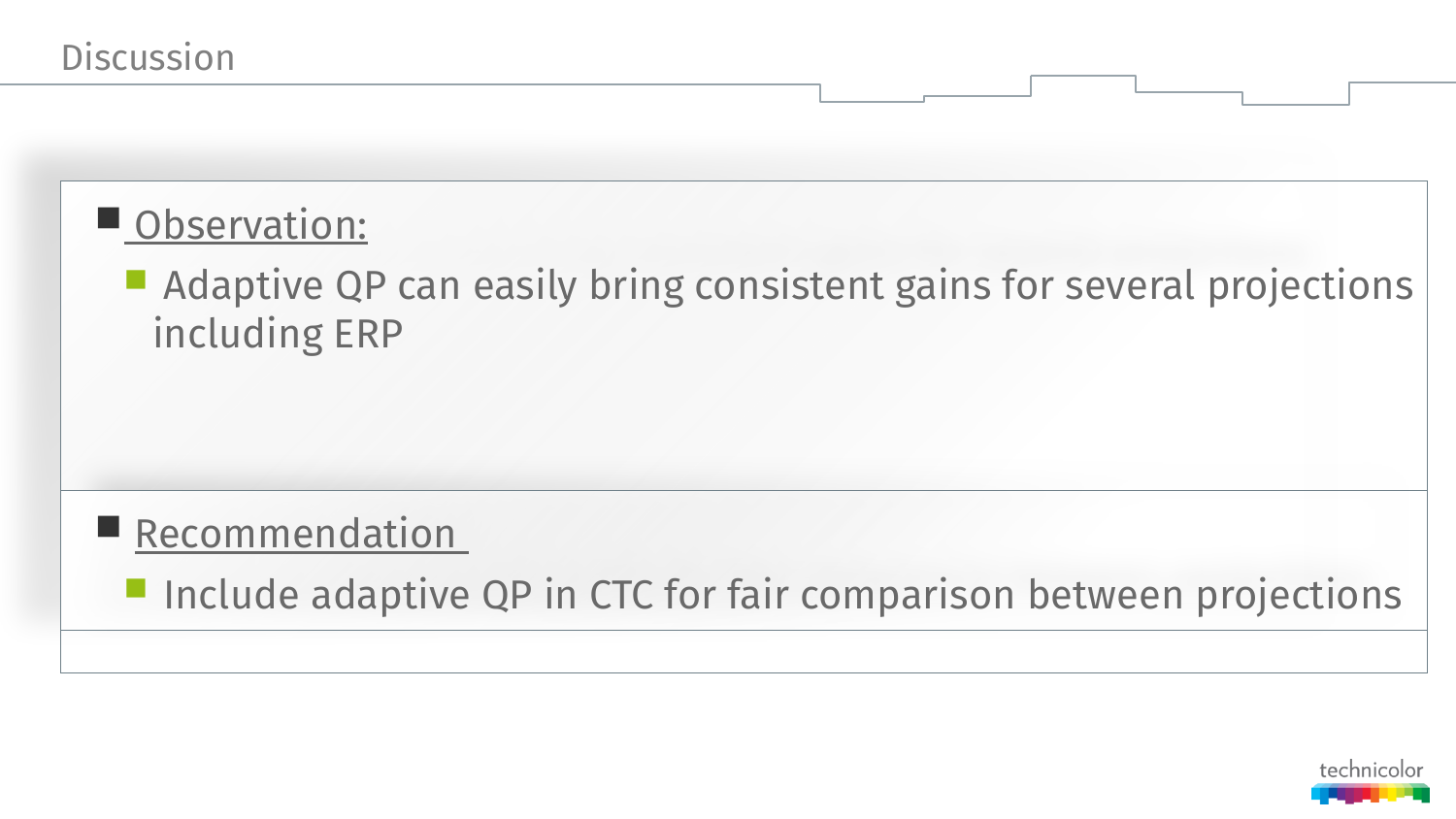

# Discussion
 Observation:
 Adaptive QP can easily bring consistent gains for several projections including ERP
 Recommendation
 Include adaptive QP in CTC for fair comparison between projections